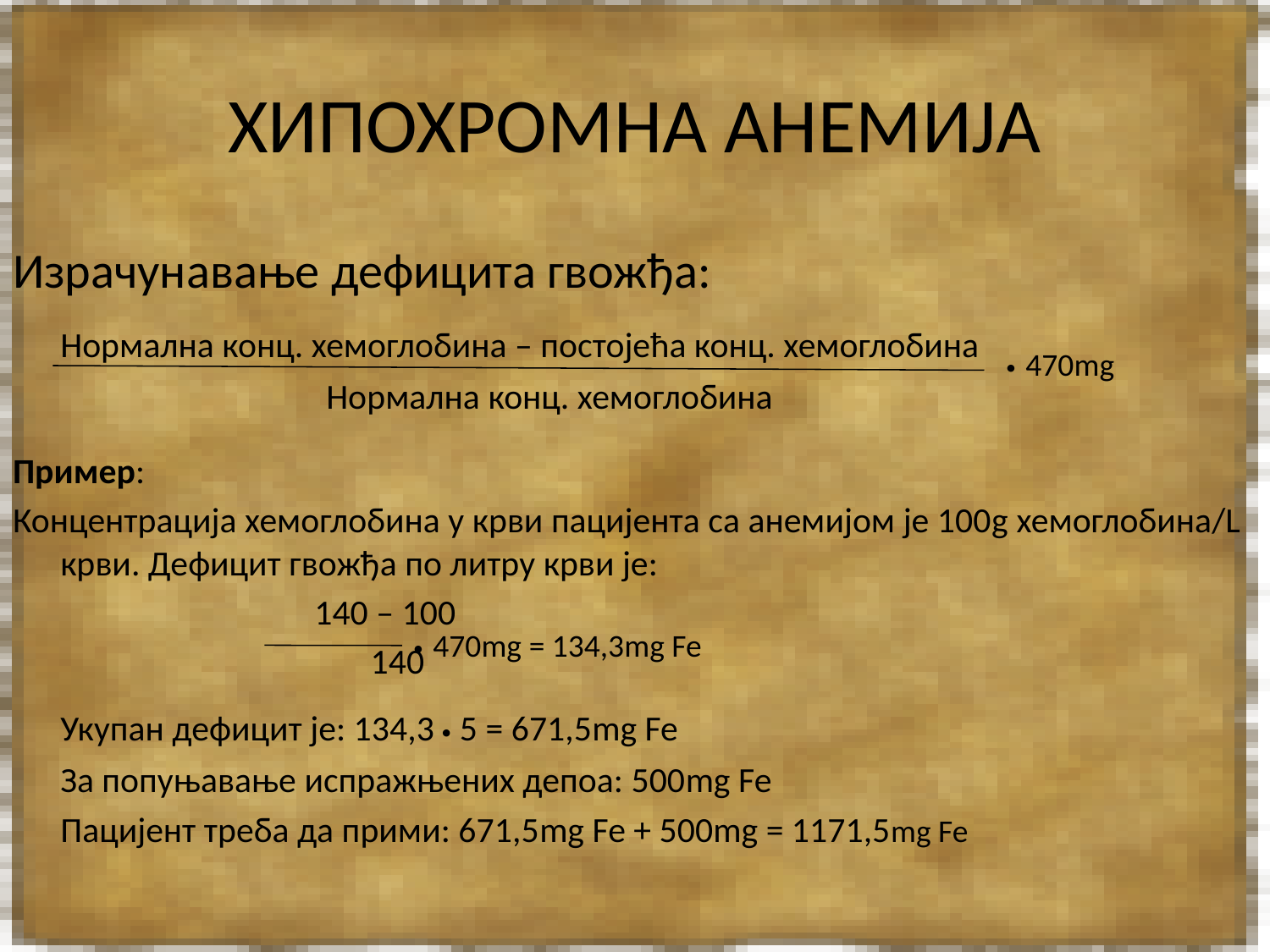

# ХИПОХРОМНА АНЕМИЈА
Израчунавање дефицита гвожђа:
	Нормална конц. хемоглобина – постојећа конц. хемоглобина
                                       Нормална конц. хемоглобина

Пример:
Концентрација хемоглобина у крви пацијента са анемијом је 100g хемоглобина/L крви. Дефицит гвожђа по литру крви је:
			140 – 100
			       140
	Укупан дефицит је: 134,3 • 5 = 671,5mg Fe
	За попуњавање испражњених депоа: 500mg Fe
	Пацијент треба да прими: 671,5mg Fe + 500mg = 1171,5mg Fe

•  470mg
•  470mg = 134,3mg Fe